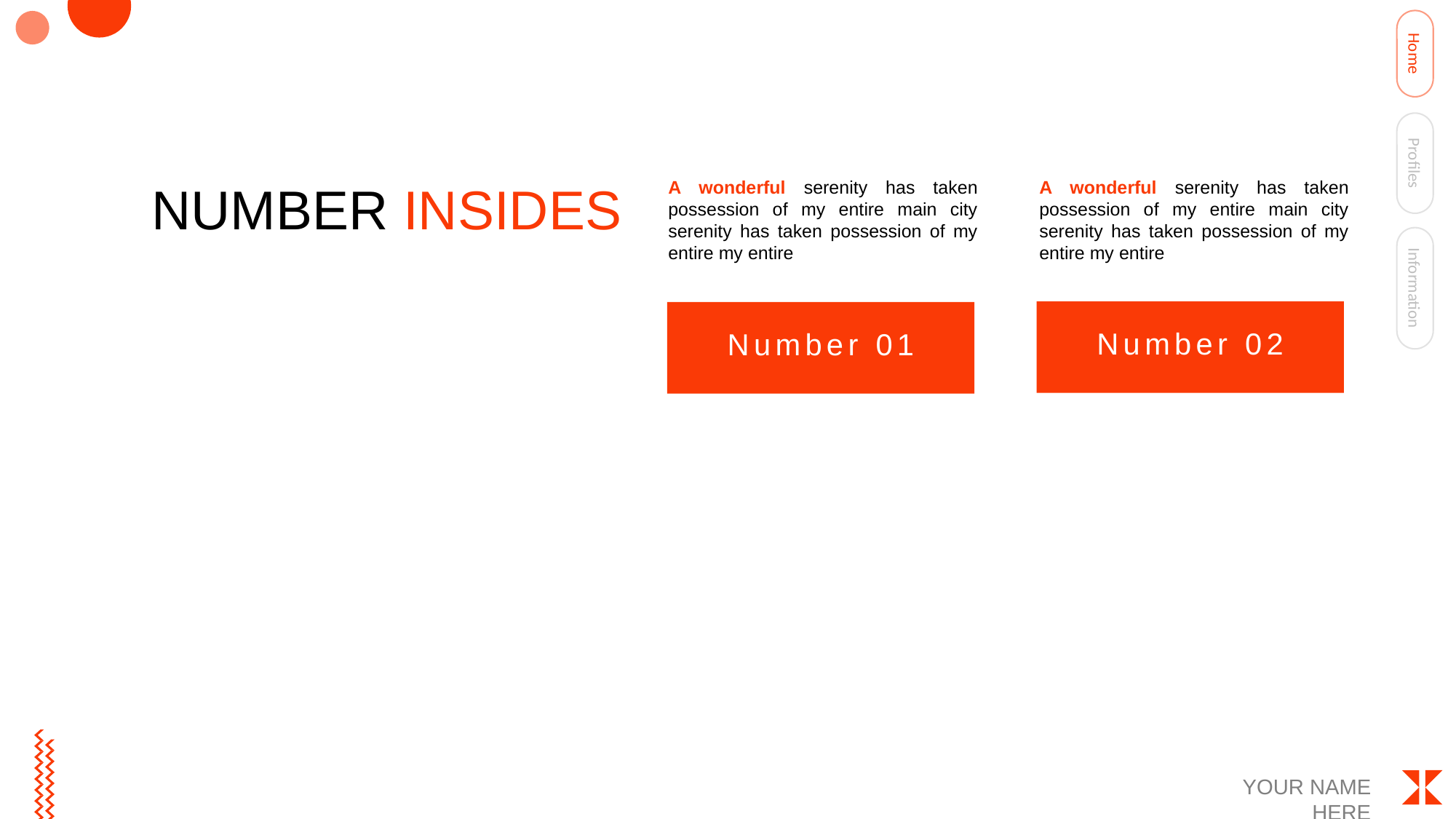

Home
Profiles
NUMBER INSIDES
A wonderful serenity has taken possession of my entire main city serenity has taken possession of my entire my entire
A wonderful serenity has taken possession of my entire main city serenity has taken possession of my entire my entire
Information

Number 02
Number 01

YOUR NAME HERE